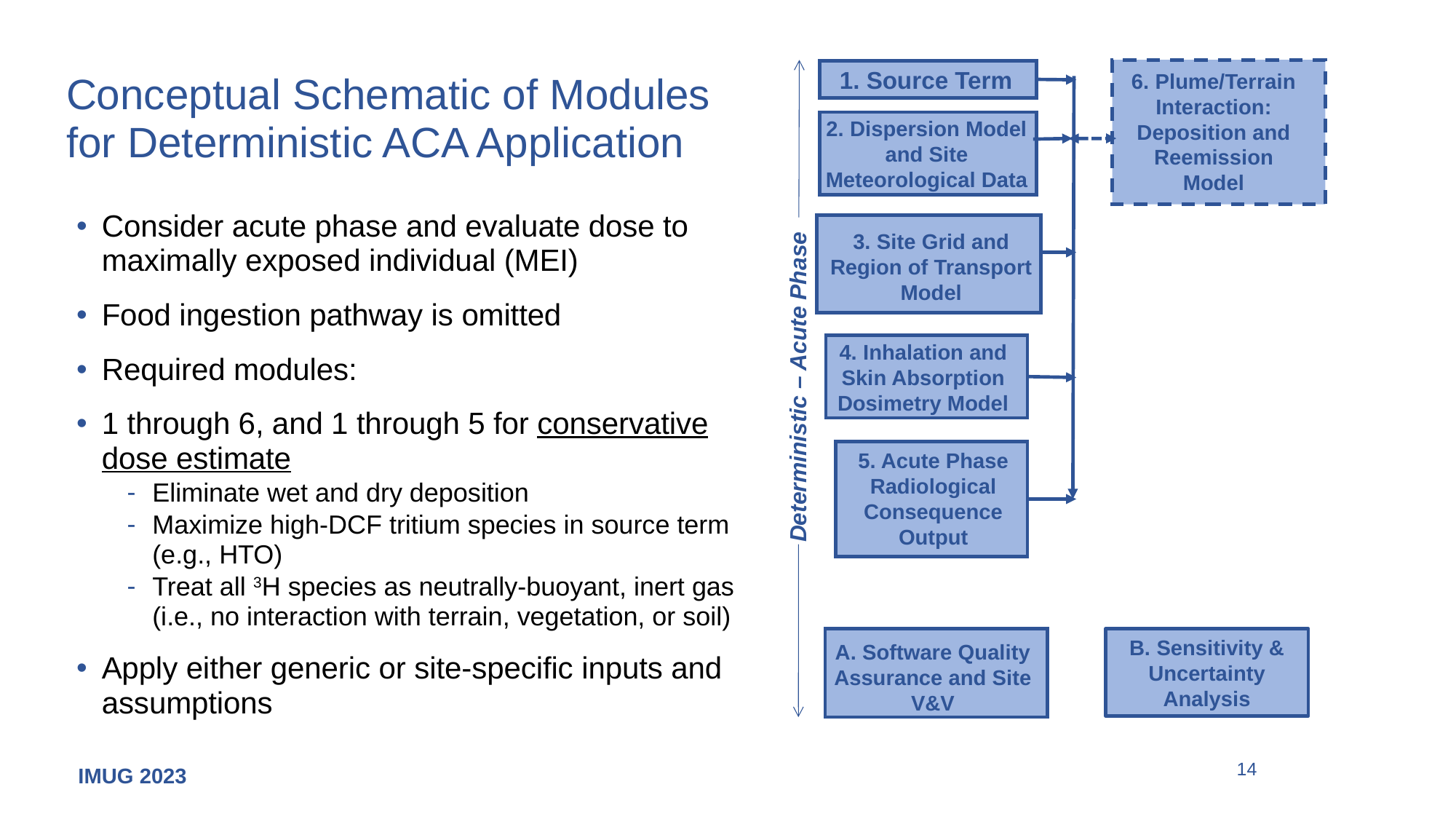

# Conceptual Schematic of Modules for Deterministic ACA Application

1. Source Term

6. Plume/Terrain Interaction: Deposition and Reemission Model
2. Dispersion Model and Site Meteorological Data

Consider acute phase and evaluate dose to maximally exposed individual (MEI)
Food ingestion pathway is omitted
Required modules:
1 through 6, and 1 through 5 for conservative dose estimate
Eliminate wet and dry deposition
Maximize high-DCF tritium species in source term (e.g., HTO)
Treat all 3H species as neutrally-buoyant, inert gas (i.e., no interaction with terrain, vegetation, or soil)
Apply either generic or site-specific inputs and assumptions

3. Site Grid and Region of Transport Model
4. Inhalation and Skin Absorption Dosimetry Model

Deterministic – Acute Phase

5. Acute Phase Radiological Consequence
Output

B. Sensitivity & Uncertainty Analysis
A. Software Quality Assurance and Site V&V
14
IMUG 2023